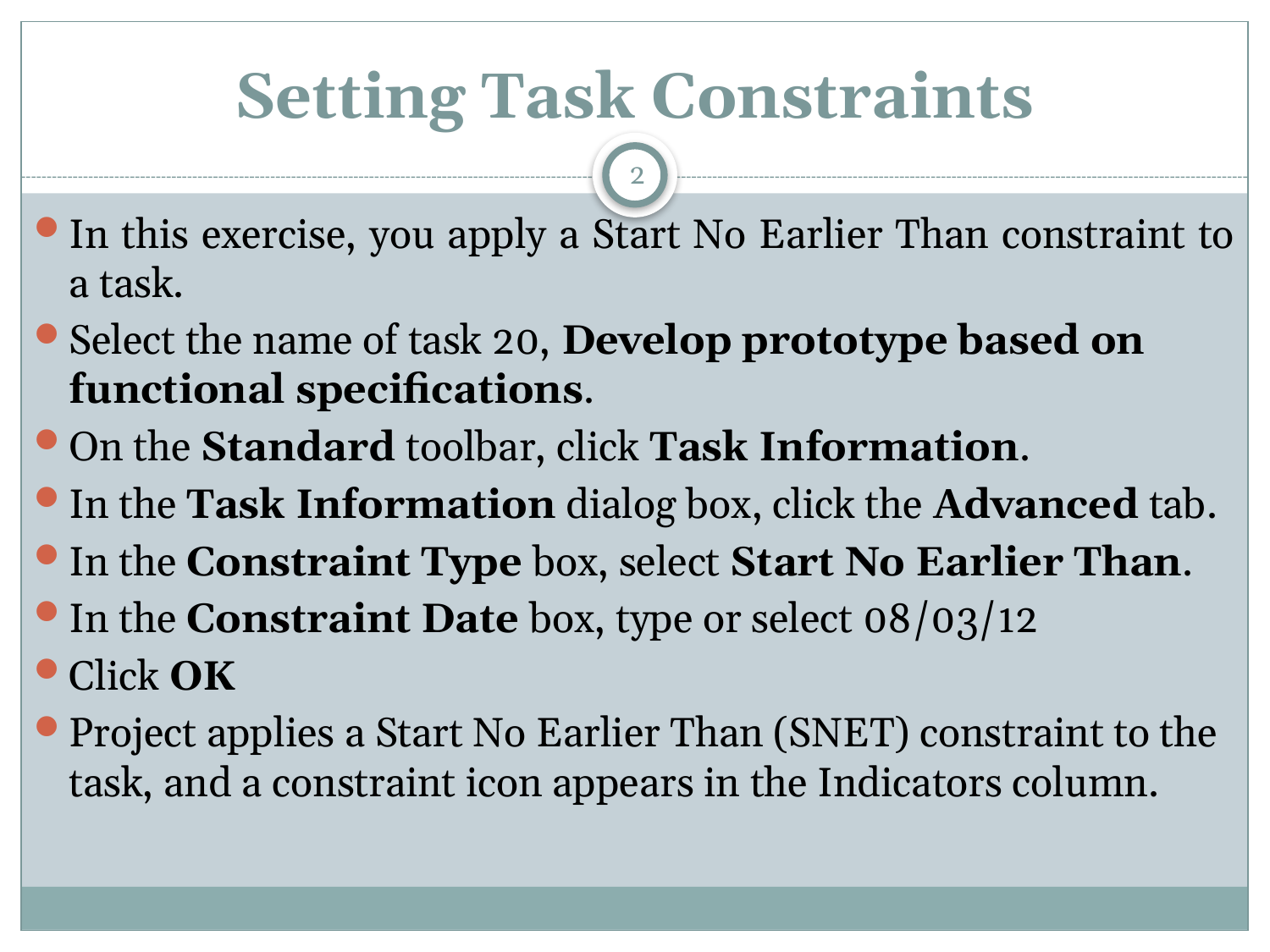

# Setting Task Constraints
2
In this exercise, you apply a Start No Earlier Than constraint to a task.
Select the name of task 20, Develop prototype based on functional specifications.
On the Standard toolbar, click Task Information.
In the Task Information dialog box, click the Advanced tab.
In the Constraint Type box, select Start No Earlier Than.
In the Constraint Date box, type or select 08/03/12
Click OK
Project applies a Start No Earlier Than (SNET) constraint to the task, and a constraint icon appears in the Indicators column.